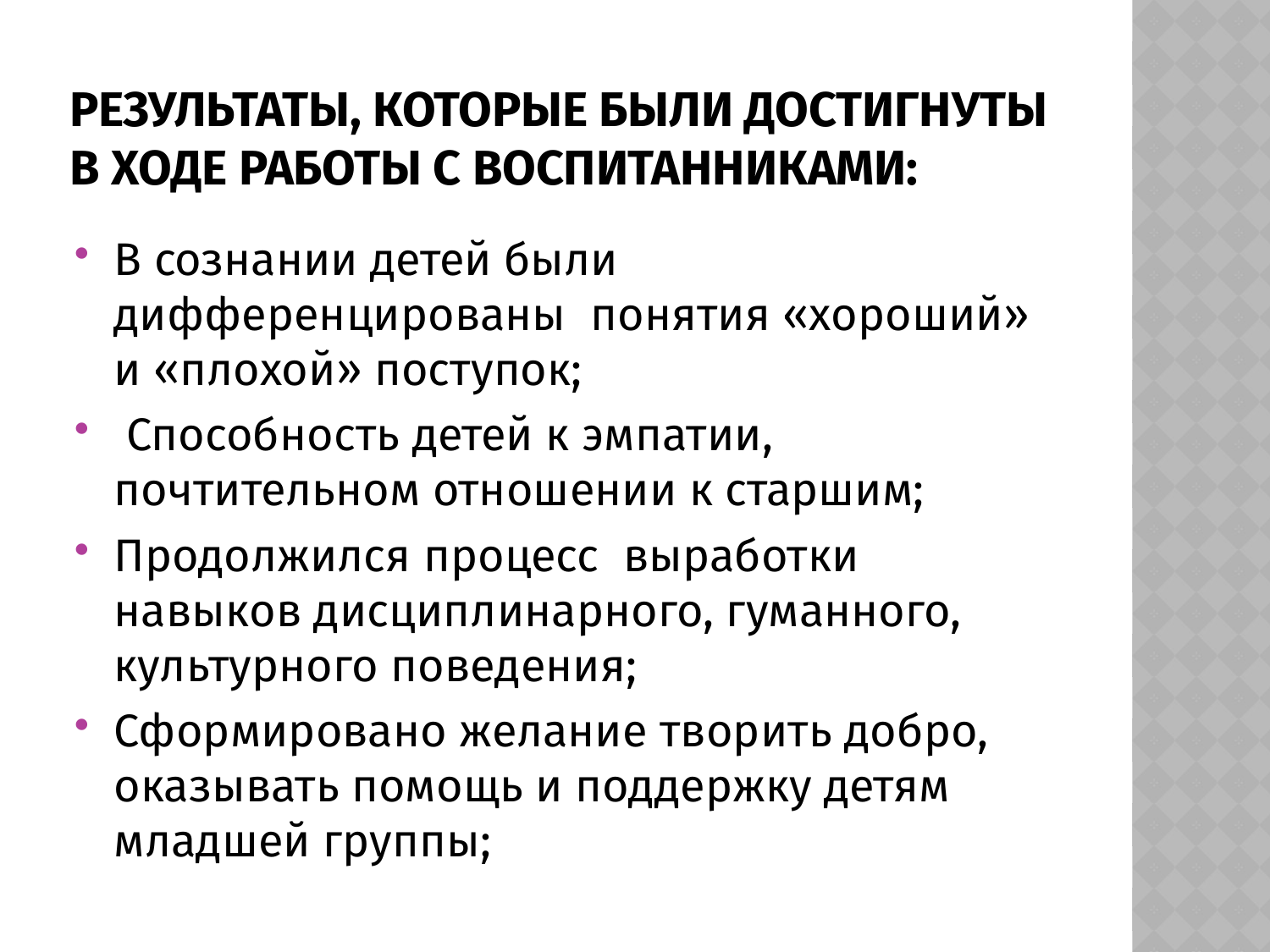

# Результаты, которые были достигнуты в ходе работы с воспитанниками:
В сознании детей были дифференцированы  понятия «хороший» и «плохой» поступок;
 Способность детей к эмпатии,  почтительном отношении к старшим;
Продолжился процесс  выработки навыков дисциплинарного, гуманного, культурного поведения;
Сформировано желание творить добро, оказывать помощь и поддержку детям младшей группы;